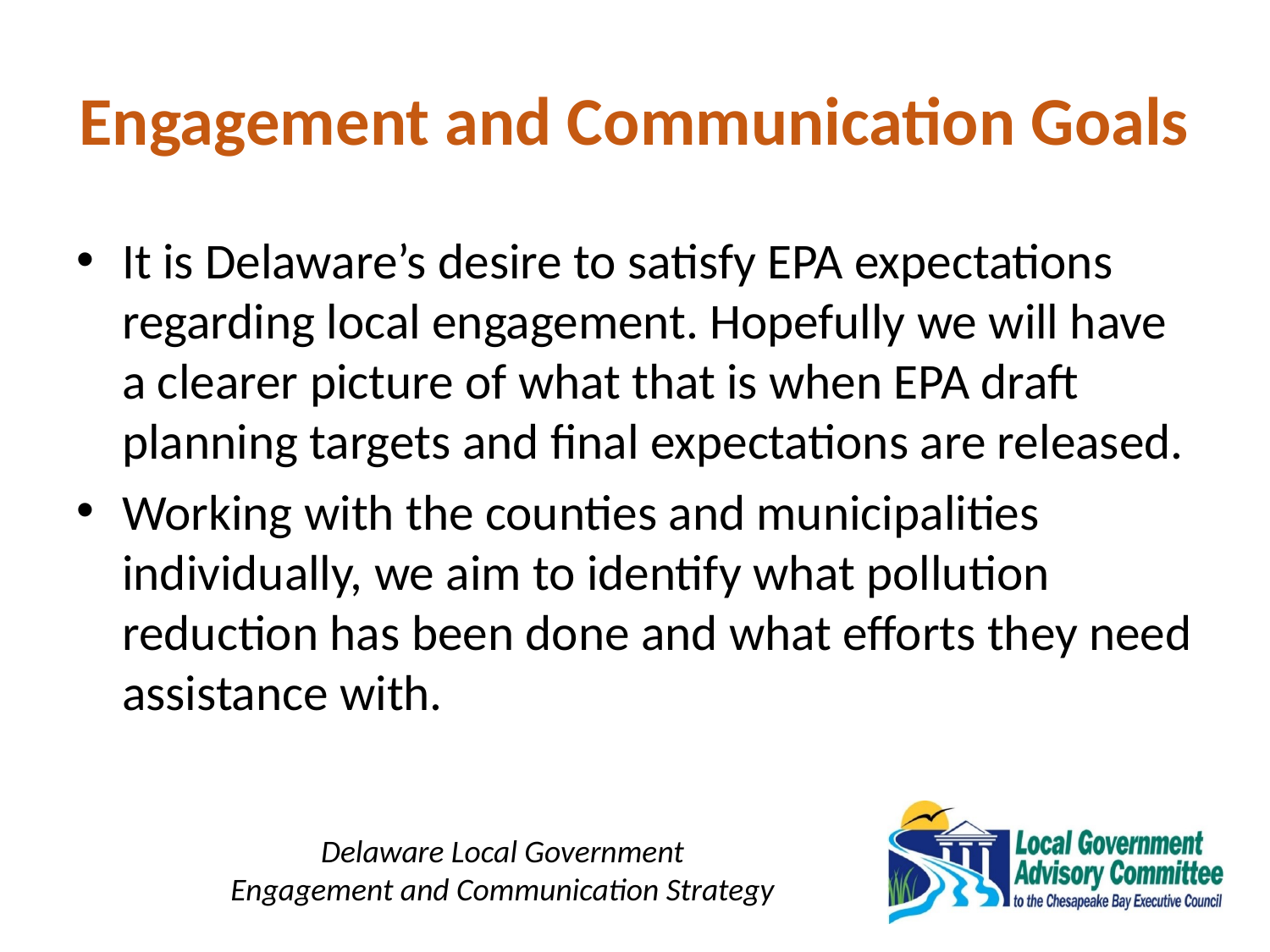

# Engagement and Communication Goals
It is Delaware’s desire to satisfy EPA expectations regarding local engagement. Hopefully we will have a clearer picture of what that is when EPA draft planning targets and final expectations are released.
Working with the counties and municipalities individually, we aim to identify what pollution reduction has been done and what efforts they need assistance with.

Delaware Local Government
Engagement and Communication Strategy